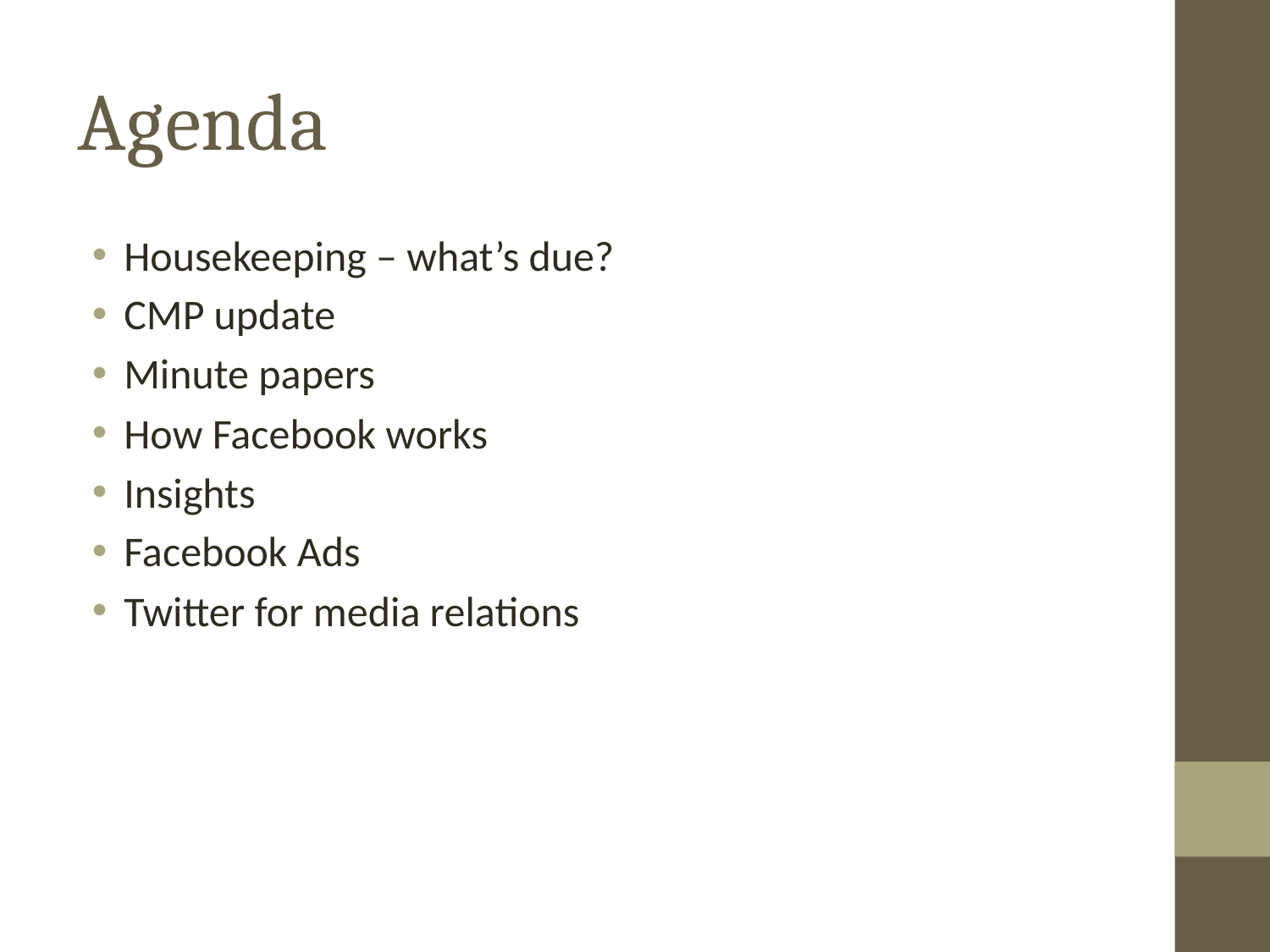

# Agenda
Housekeeping – what’s due?
CMP update
Minute papers
How Facebook works
Insights
Facebook Ads
Twitter for media relations